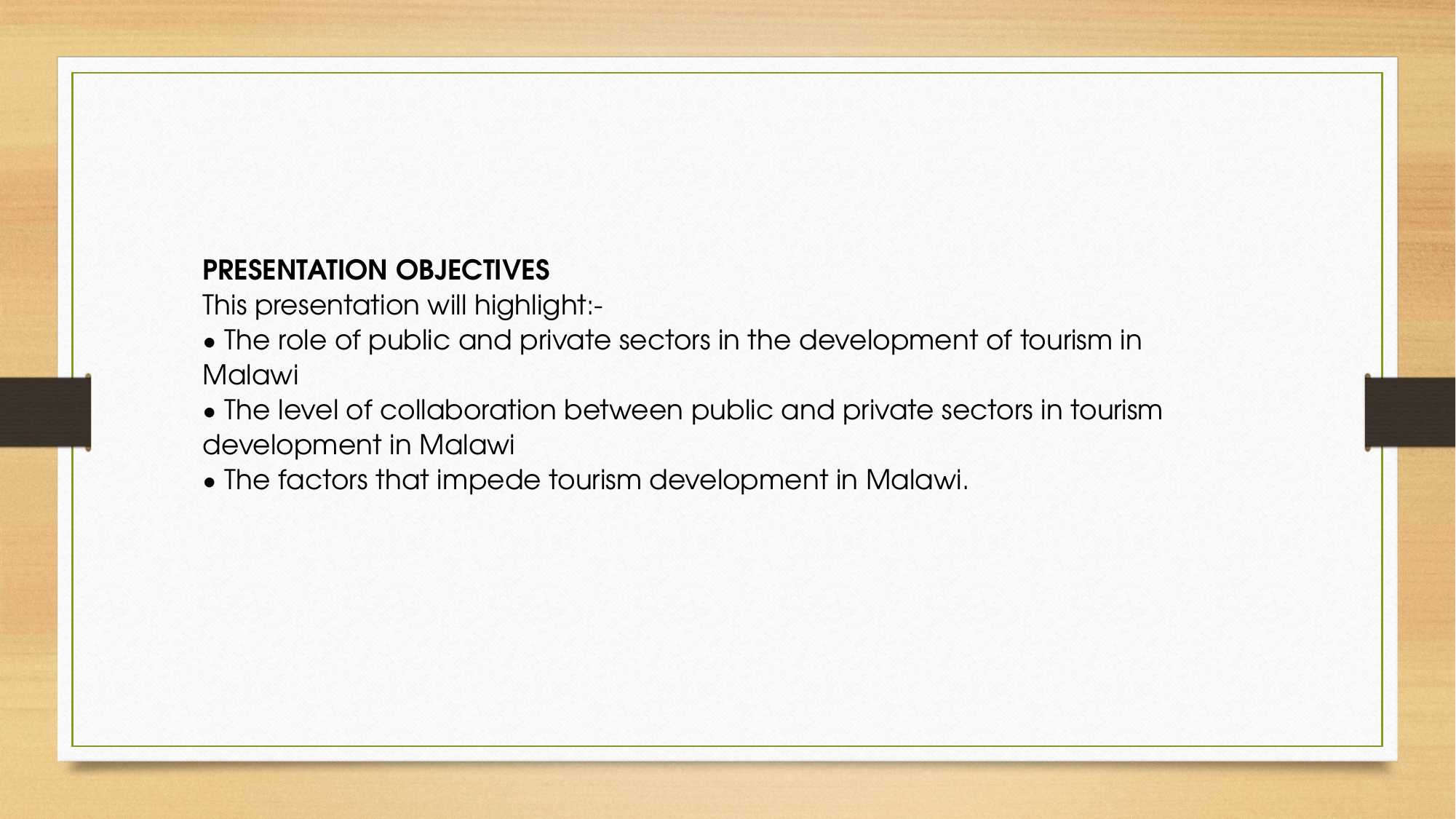

PRESENTATION OBJECTIVES
This presentation will highlight:-
• The role of public and private sectors in the development of tourism in Malawi
• The level of collaboration between public and private sectors in tourism development in Malawi
• The factors that impede tourism development in Malawi.